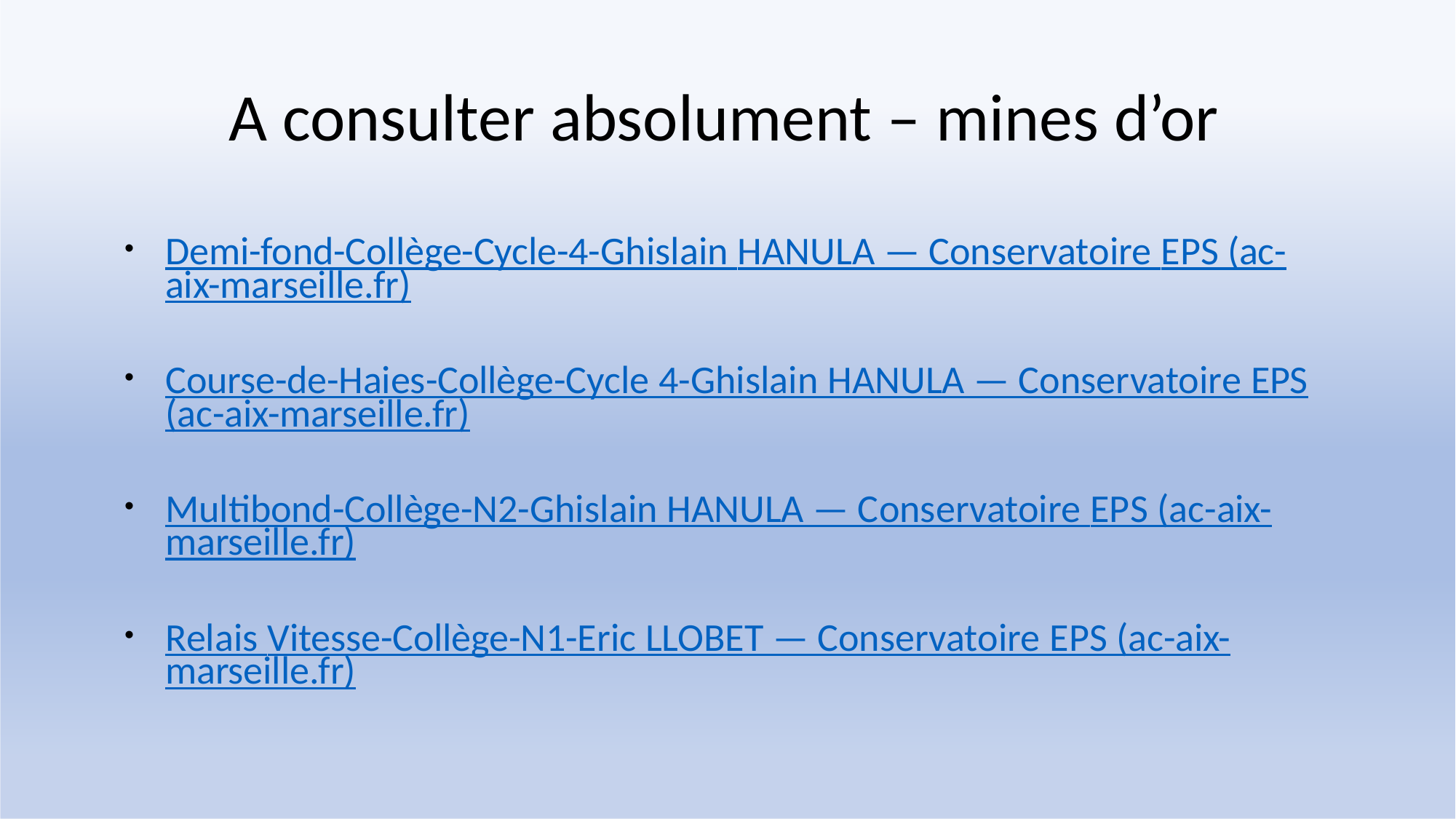

# A consulter absolument – mines d’or
Demi-fond-Collège-Cycle-4-Ghislain HANULA — Conservatoire EPS (ac- aix-marseille.fr)

Course-de-Haies-Collège-Cycle 4-Ghislain HANULA — Conservatoire EPS (ac-aix-marseille.fr)

Multibond-Collège-N2-Ghislain HANULA — Conservatoire EPS (ac-aix- marseille.fr)

Relais Vitesse-Collège-N1-Eric LLOBET — Conservatoire EPS (ac-aix- marseille.fr)